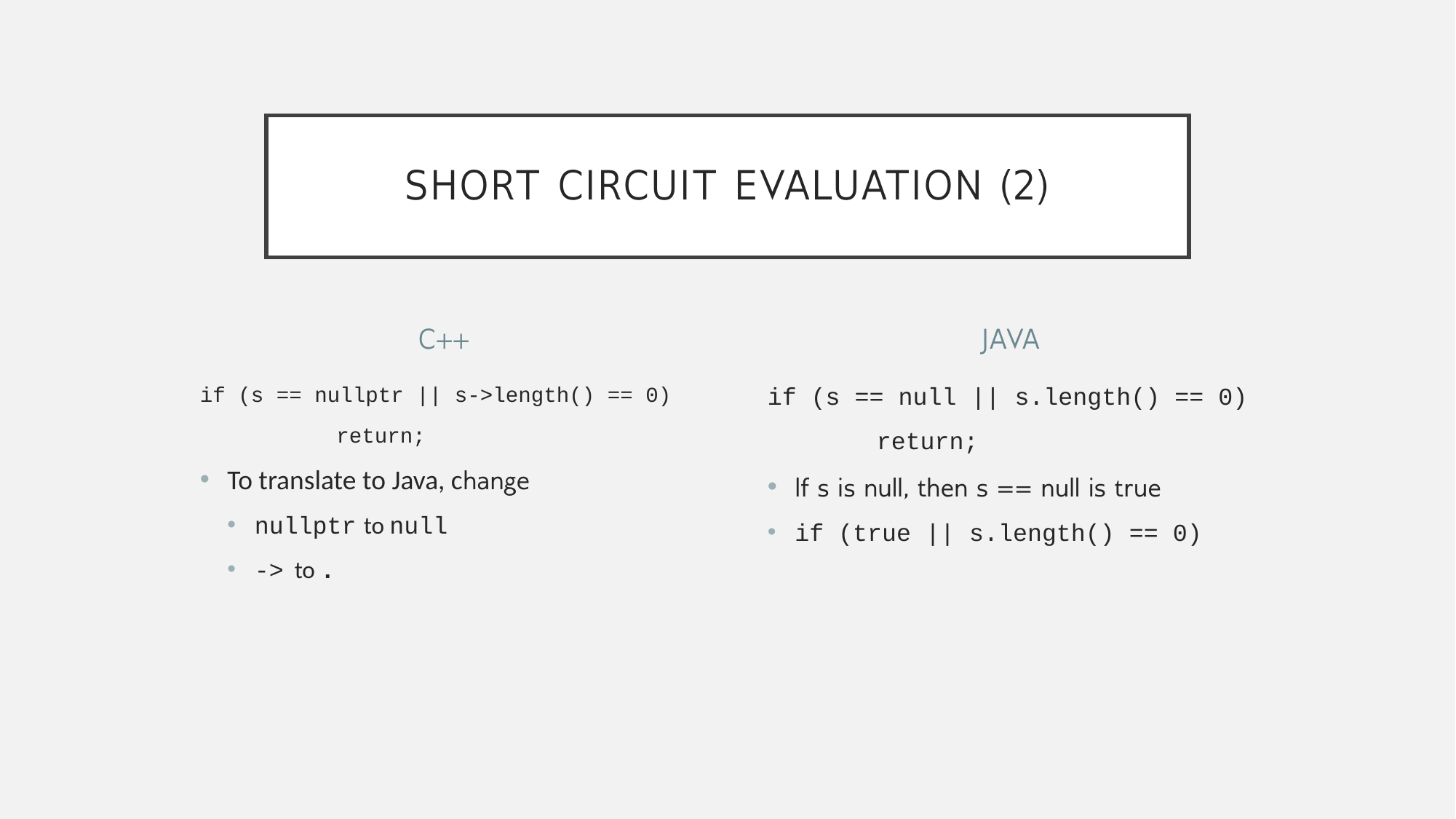

# Short Circuit Evaluation (2)
C++
Java
if (s == nullptr || s->length() == 0)
	return;
To translate to Java, change
nullptr to null
->  to .
if (s == null || s.length() == 0)
	return;
If s is null, then s == null is true
if (true || s.length() == 0)